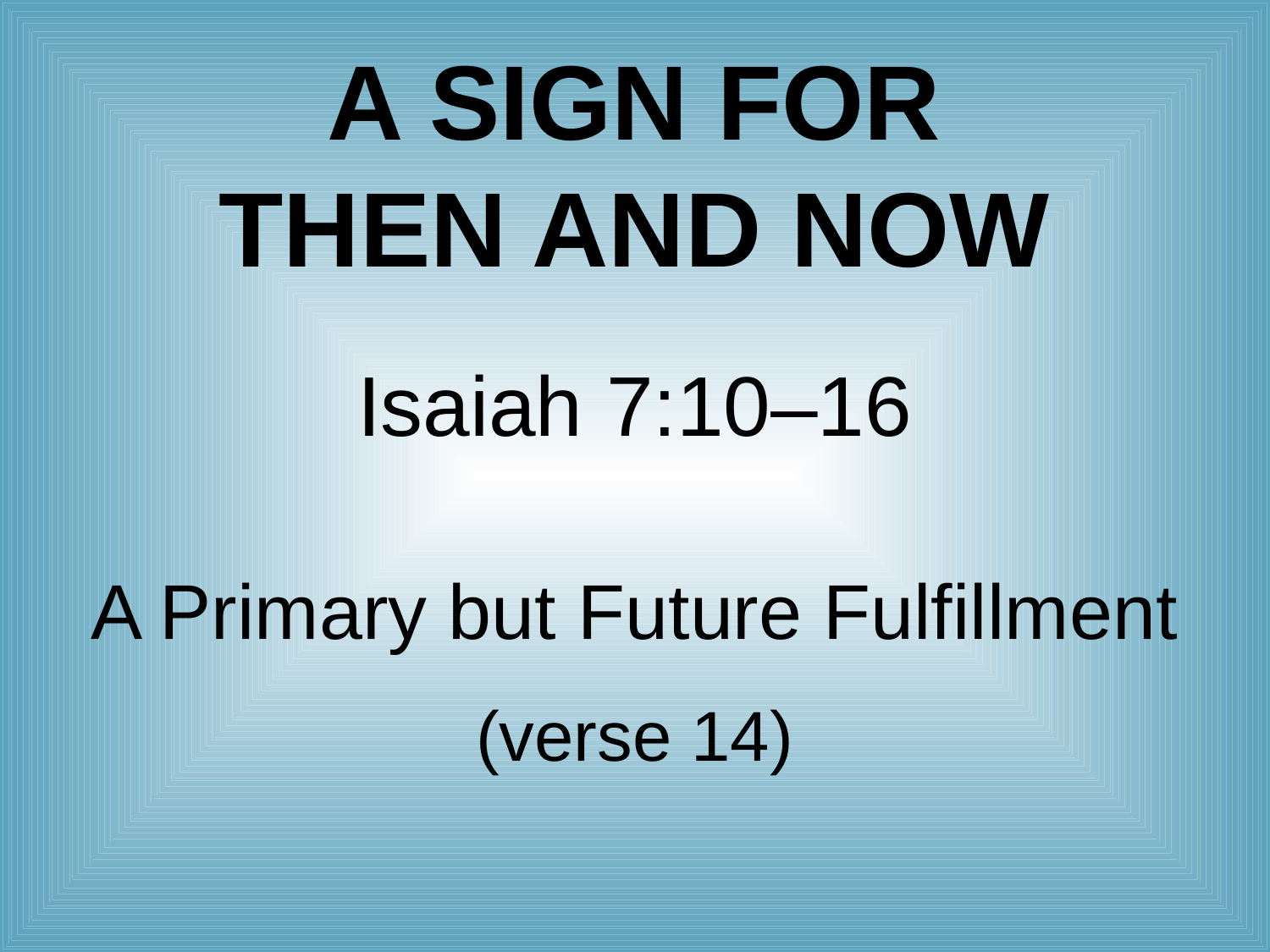

# A Sign for Then and Now
Isaiah 7:10–16

A Primary but Future Fulfillment
(verse 14)